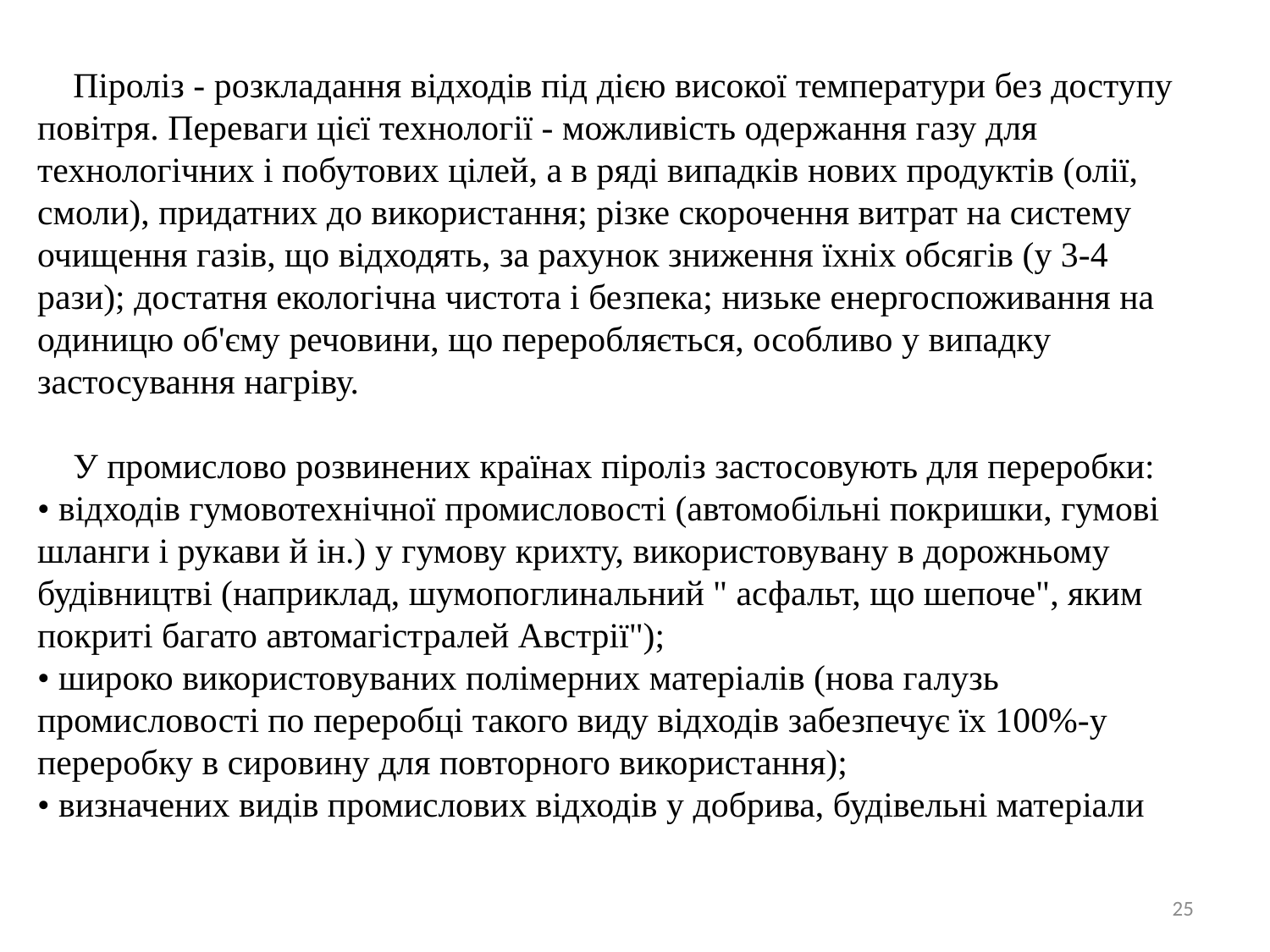

Піроліз - розкладання відходів під дією високої температури без доступу повітря. Переваги цієї технології - можливість одержання газу для технологічних і побутових цілей, а в ряді випадків нових продуктів (олії, смоли), придатних до використання; різке скорочення витрат на систему очищення газів, що відходять, за рахунок зниження їхніх обсягів (у 3-4 рази); достатня екологічна чистота і безпека; низьке енергоспоживання на одиницю об'єму речовини, що переробляється, особливо у випадку застосування нагріву.
    У промислово розвинених країнах піроліз застосовують для переробки:
• відходів гумовотехнічної промисловості (автомобільні покришки, гумові шланги і рукави й ін.) у гумову крихту, використовувану в дорожньому будівництві (наприклад, шумопоглинальний " асфальт, що шепоче", яким покриті багато автомагістралей Австрії");
• широко використовуваних полімерних матеріалів (нова галузь промисловості по переробці такого виду відходів забезпечує їх 100%-у переробку в сировину для повторного використання);
• визначених видів промислових відходів у добрива, будівельні матеріали
25